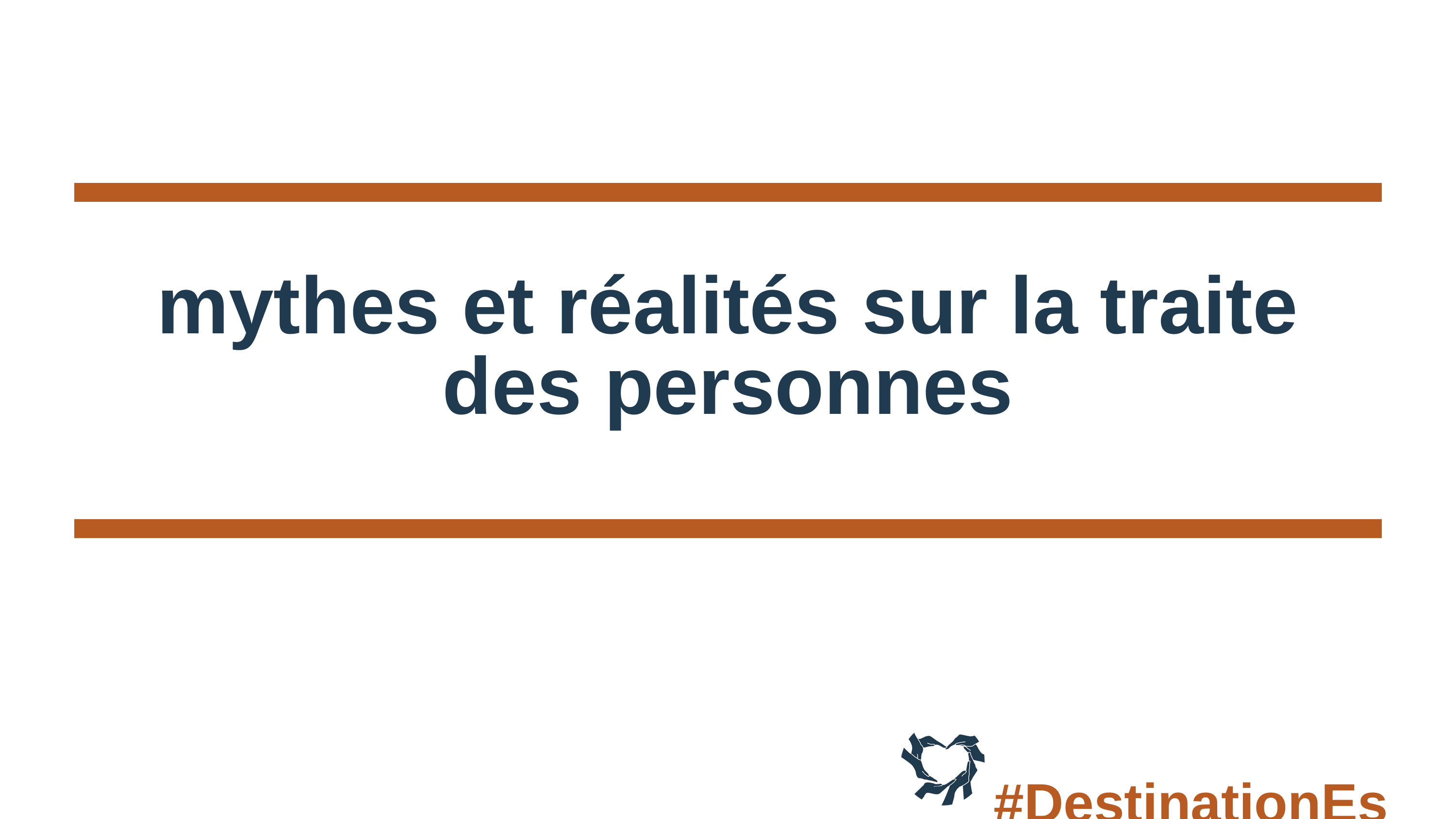

mythes et réalités sur la traite
des personnes

#DestinationEspoir